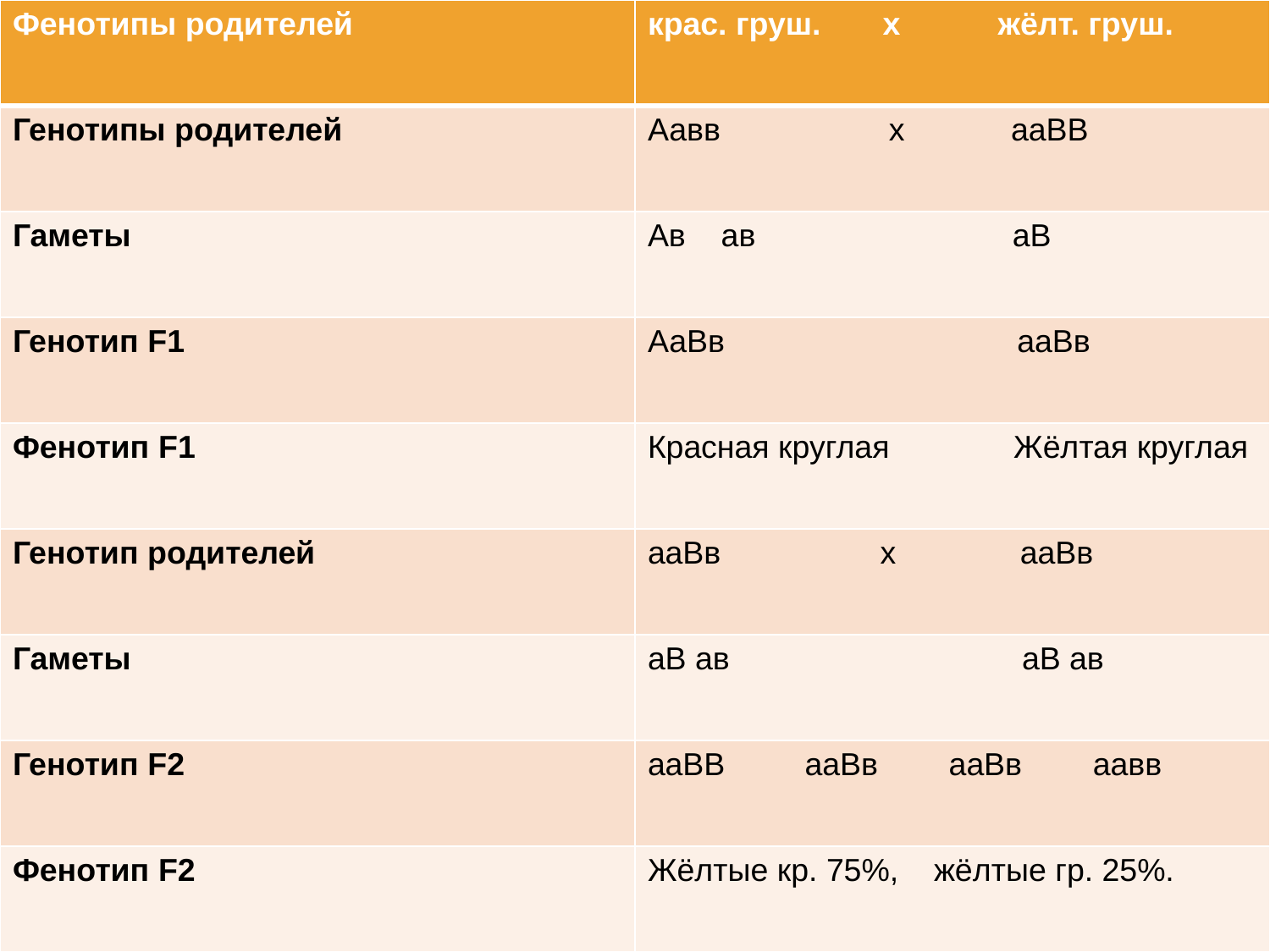

| Фенотипы родителей | крас. груш. х жёлт. груш. |
| --- | --- |
| Генотипы родителей | Аавв х ааВВ |
| Гаметы | Ав ав аВ |
| Генотип F1 | АаВв ааВв |
| Фенотип F1 | Красная круглая Жёлтая круглая |
| Генотип родителей | ааВв х ааВв |
| Гаметы | аВ ав аВ ав |
| Генотип F2 | ааВВ ааВв ааВв аавв |
| Фенотип F2 | Жёлтые кр. 75%, жёлтые гр. 25%. |
#